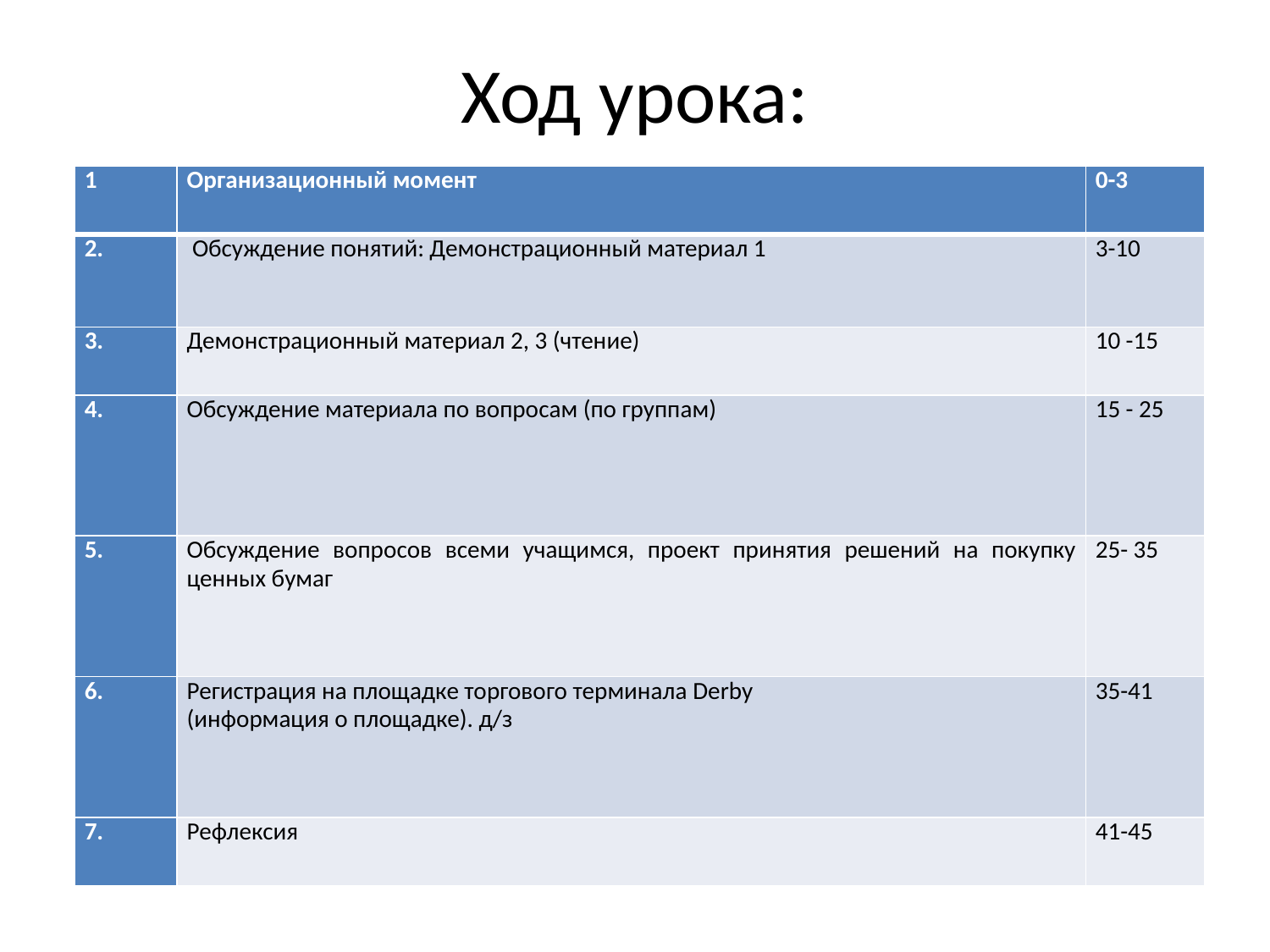

# Ход урока:
| 1 | Организационный момент | 0-3 |
| --- | --- | --- |
| 2. | Обсуждение понятий: Демонстрационный материал 1 | 3-10 |
| 3. | Демонстрационный материал 2, 3 (чтение) | 10 -15 |
| 4. | Обсуждение материала по вопросам (по группам) | 15 - 25 |
| 5. | Обсуждение вопросов всеми учащимся, проект принятия решений на покупку ценных бумаг | 25- 35 |
| 6. | Регистрация на площадке торгового терминала Derby (информация о площадке). д/з | 35-41 |
| 7. | Рефлексия | 41-45 |